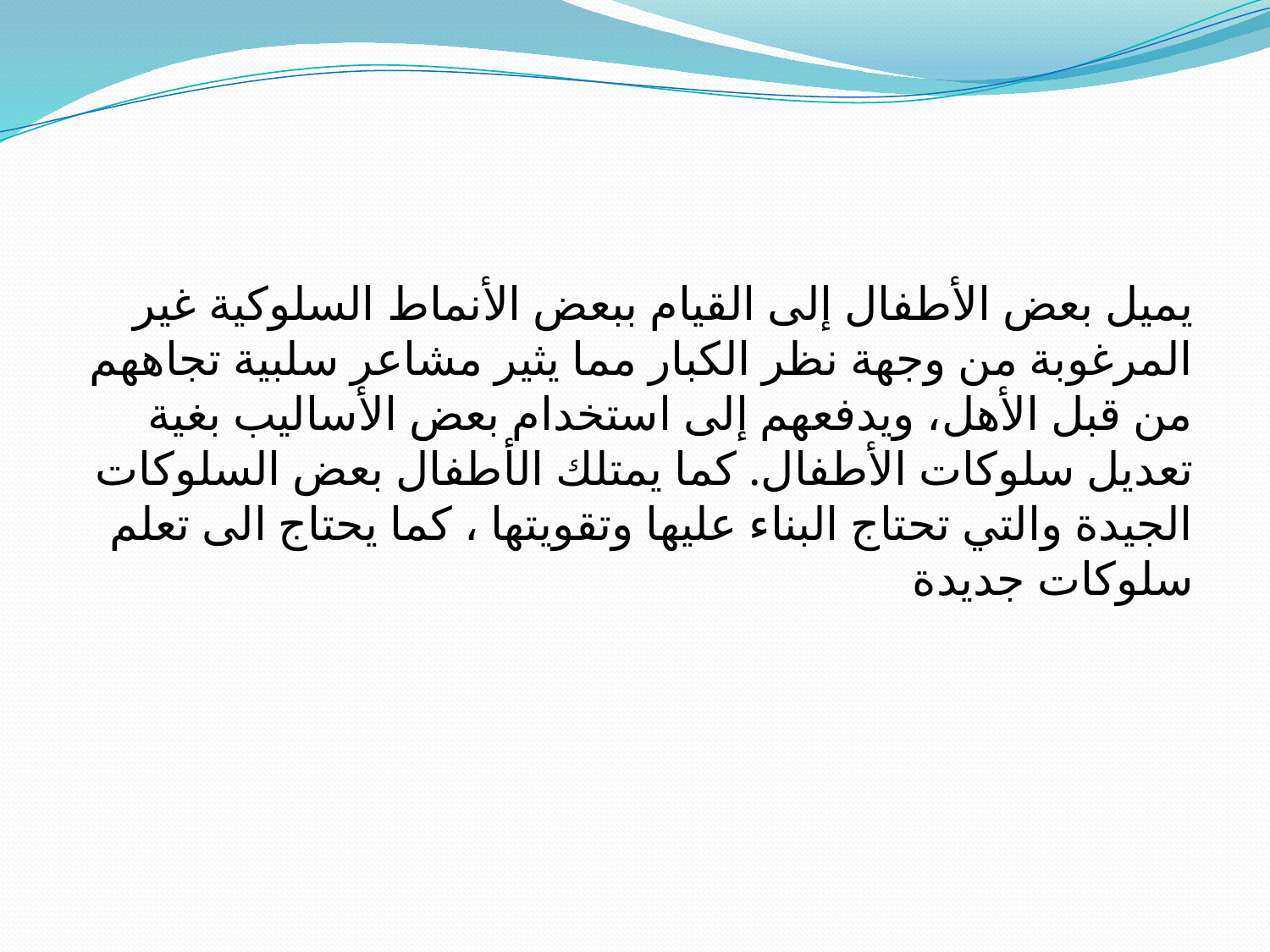

يميل بعض الأطفال إلى القيام ببعض الأنماط السلوكية غير المرغوبة من وجهة نظر الكبار مما يثير مشاعر سلبية تجاههم من قبل الأهل، ويدفعهم إلى استخدام بعض الأساليب بغية تعديل سلوكات الأطفال. كما يمتلك الأطفال بعض السلوكات الجيدة والتي تحتاج البناء عليها وتقويتها ، كما يحتاج الى تعلم سلوكات جديدة